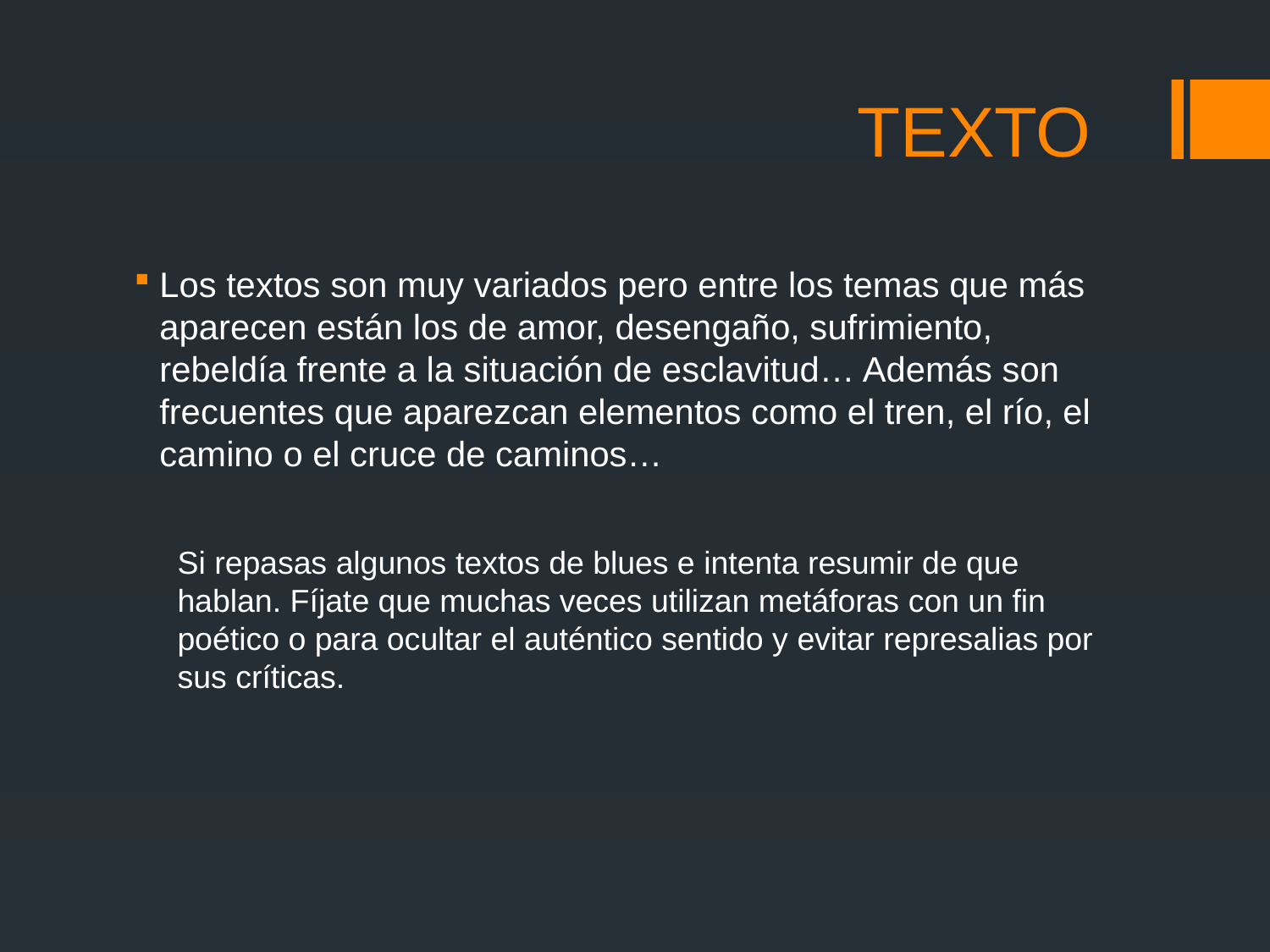

# TEXTO
Los textos son muy variados pero entre los temas que más aparecen están los de amor, desengaño, sufrimiento, rebeldía frente a la situación de esclavitud… Además son frecuentes que aparezcan elementos como el tren, el río, el camino o el cruce de caminos…
Si repasas algunos textos de blues e intenta resumir de que hablan. Fíjate que muchas veces utilizan metáforas con un fin poético o para ocultar el auténtico sentido y evitar represalias por sus críticas.